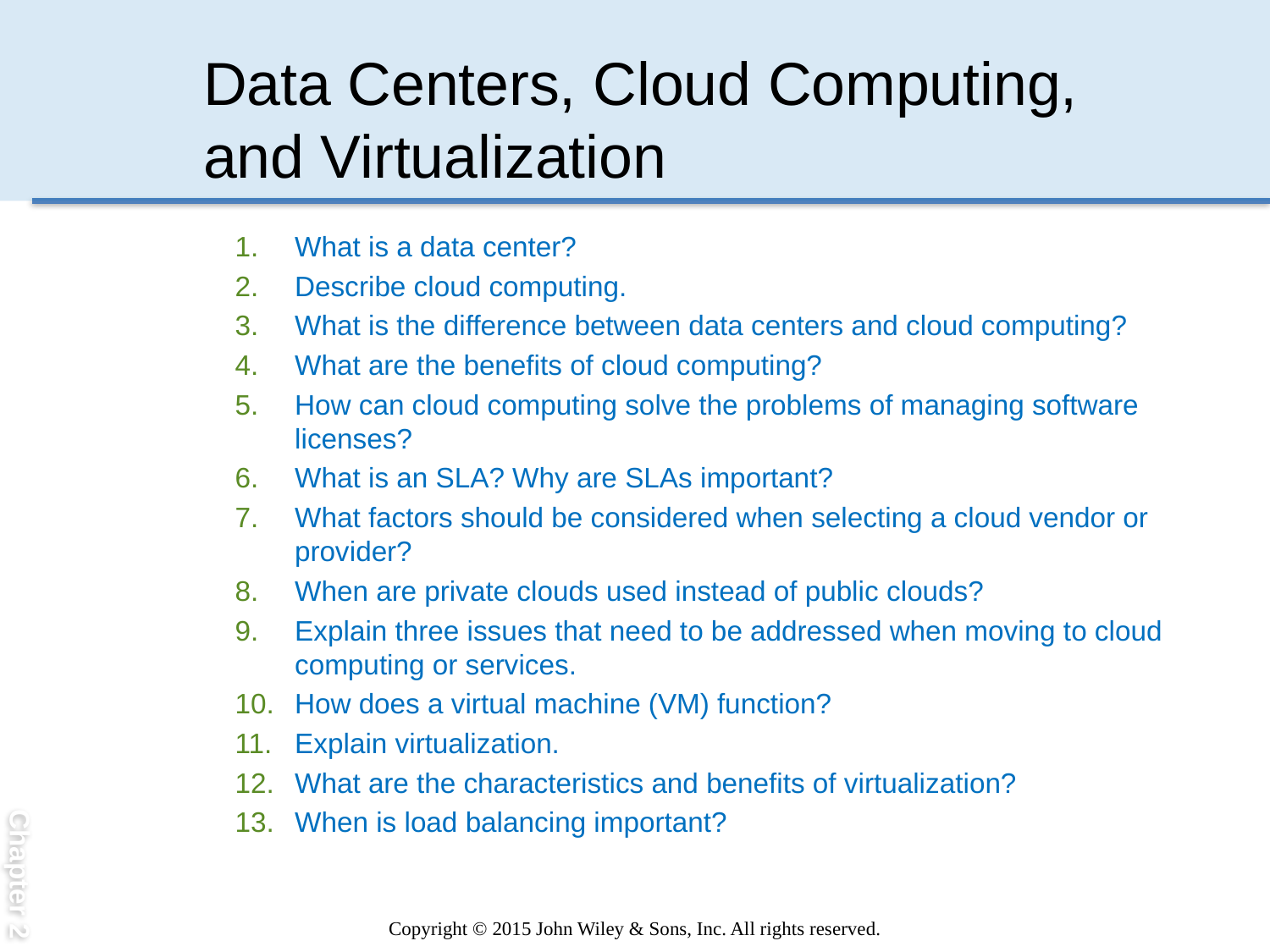

Chapter 2
# Data Centers, Cloud Computing, and Virtualization
What is a data center?
Describe cloud computing.
What is the difference between data centers and cloud computing?
What are the benefits of cloud computing?
How can cloud computing solve the problems of managing software licenses?
What is an SLA? Why are SLAs important?
What factors should be considered when selecting a cloud vendor or provider?
When are private clouds used instead of public clouds?
Explain three issues that need to be addressed when moving to cloud computing or services.
How does a virtual machine (VM) function?
Explain virtualization.
What are the characteristics and benefits of virtualization?
When is load balancing important?